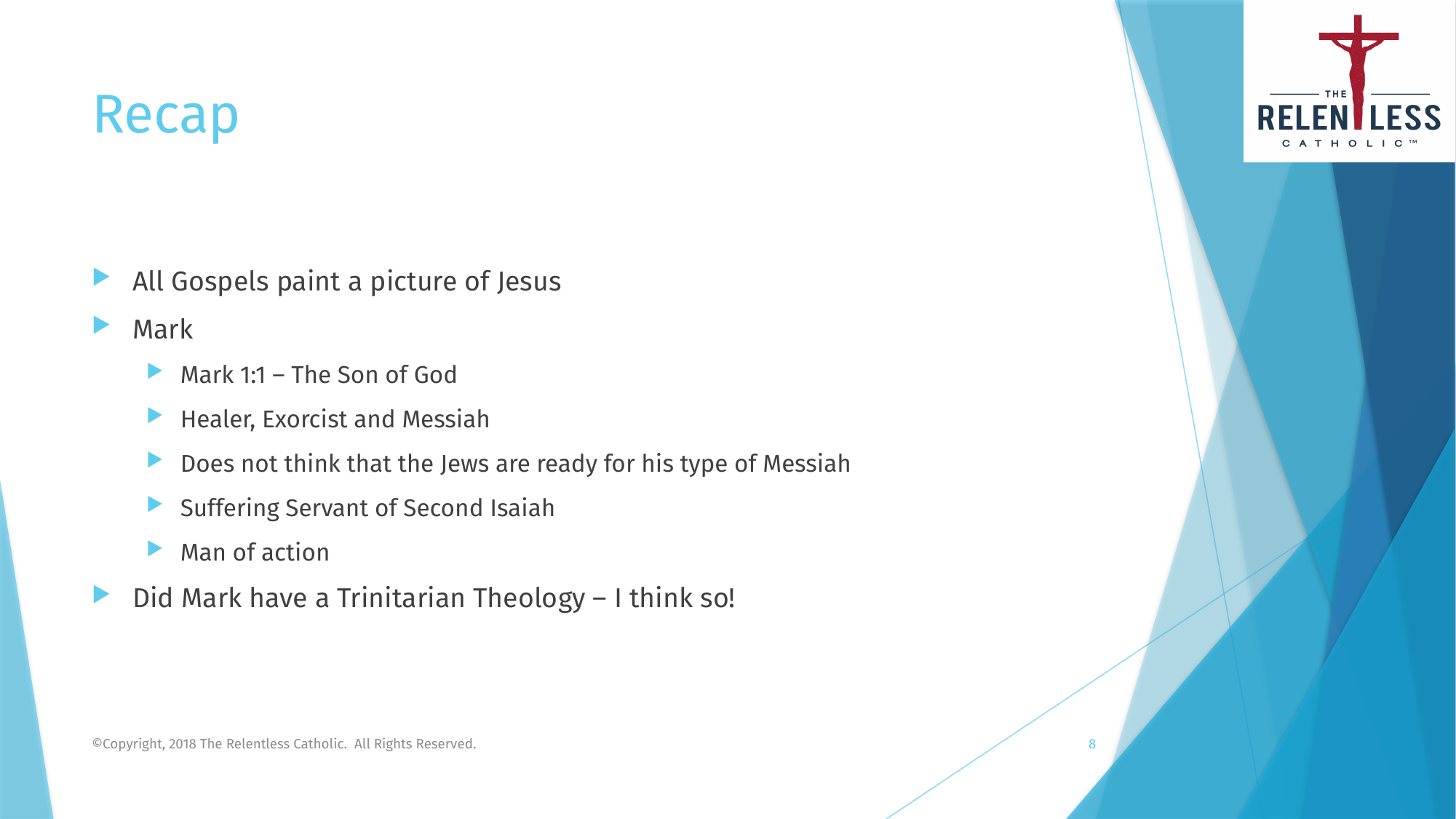

# Recap
All Gospels paint a picture of Jesus
Mark
Mark 1:1 – The Son of God
Healer, Exorcist and Messiah
Does not think that the Jews are ready for his type of Messiah
Suffering Servant of Second Isaiah
Man of action
Did Mark have a Trinitarian Theology – I think so!
©Copyright, 2018 The Relentless Catholic.  All Rights Reserved.
8